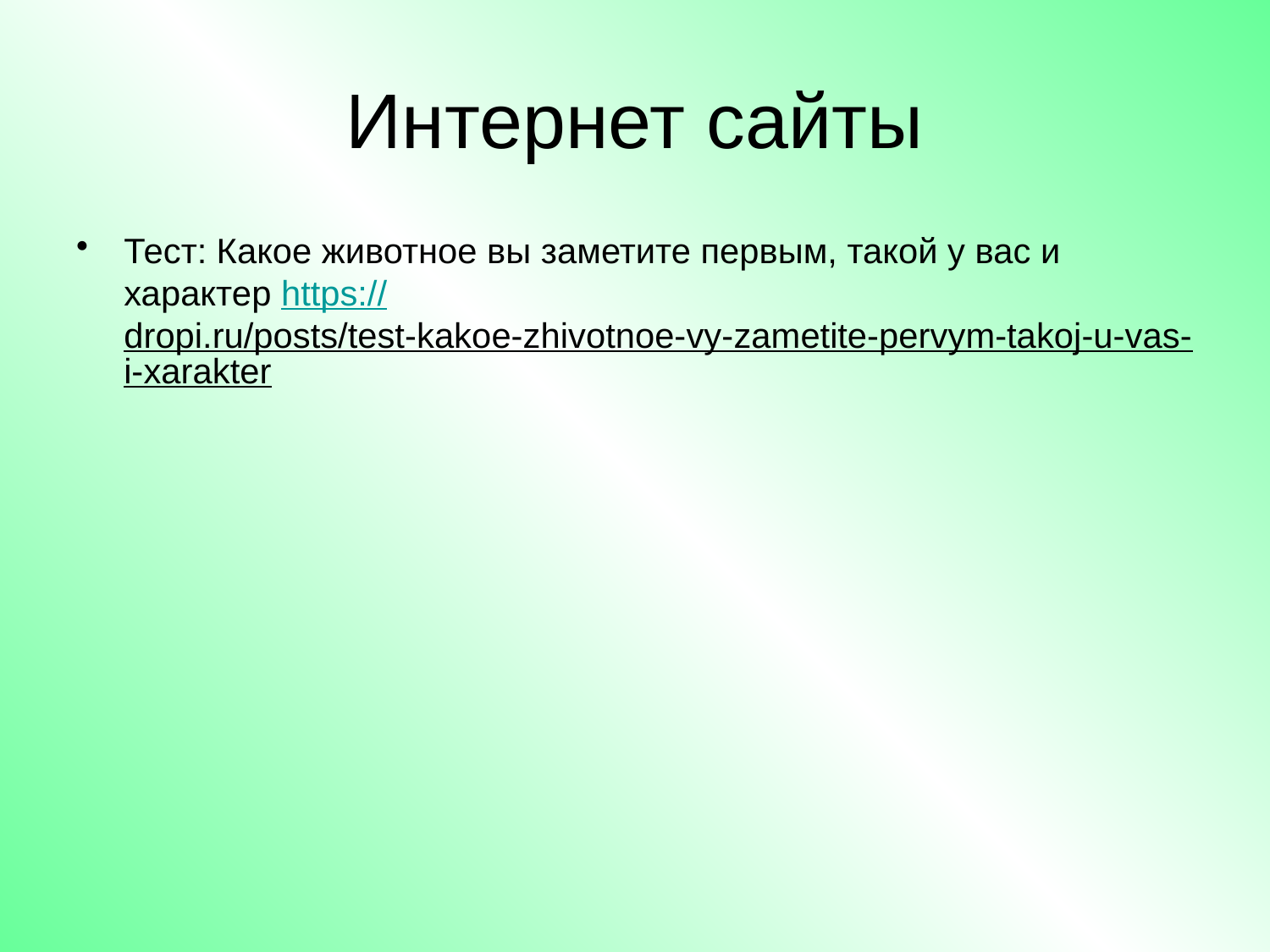

# Интернет сайты
Тест: Какое животное вы заметите первым, такой у вас и характер https://dropi.ru/posts/test-kakoe-zhivotnoe-vy-zametite-pervym-takoj-u-vas-i-xarakter